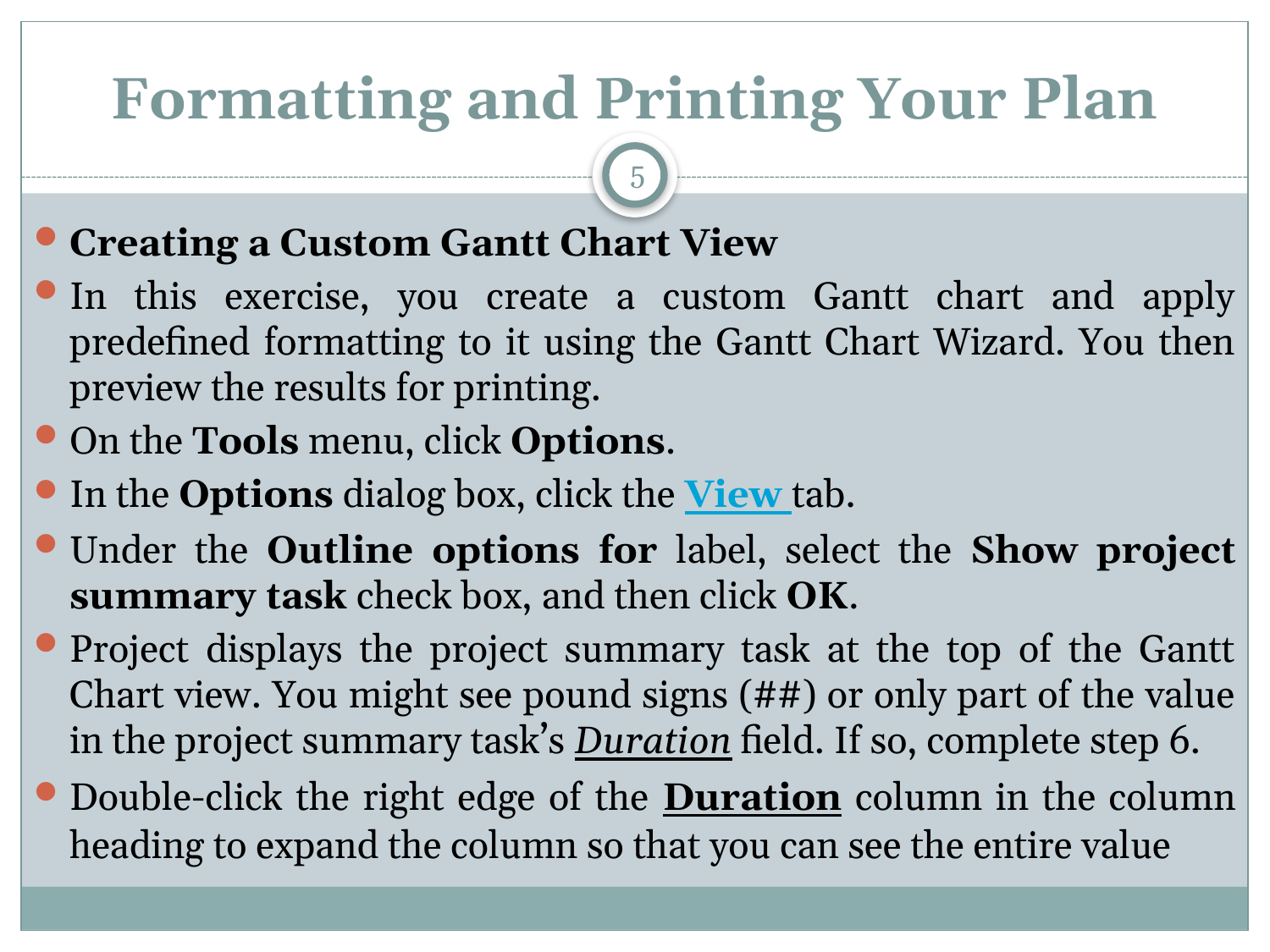

# Formatting and Printing Your Plan
5
Creating a Custom Gantt Chart View
In this exercise, you create a custom Gantt chart and apply predefined formatting to it using the Gantt Chart Wizard. You then preview the results for printing.
On the Tools menu, click Options.
In the Options dialog box, click the View tab.
Under the Outline options for label, select the Show project summary task check box, and then click OK.
Project displays the project summary task at the top of the Gantt Chart view. You might see pound signs (##) or only part of the value in the project summary task’s Duration field. If so, complete step 6.
Double-click the right edge of the Duration column in the column heading to expand the column so that you can see the entire value